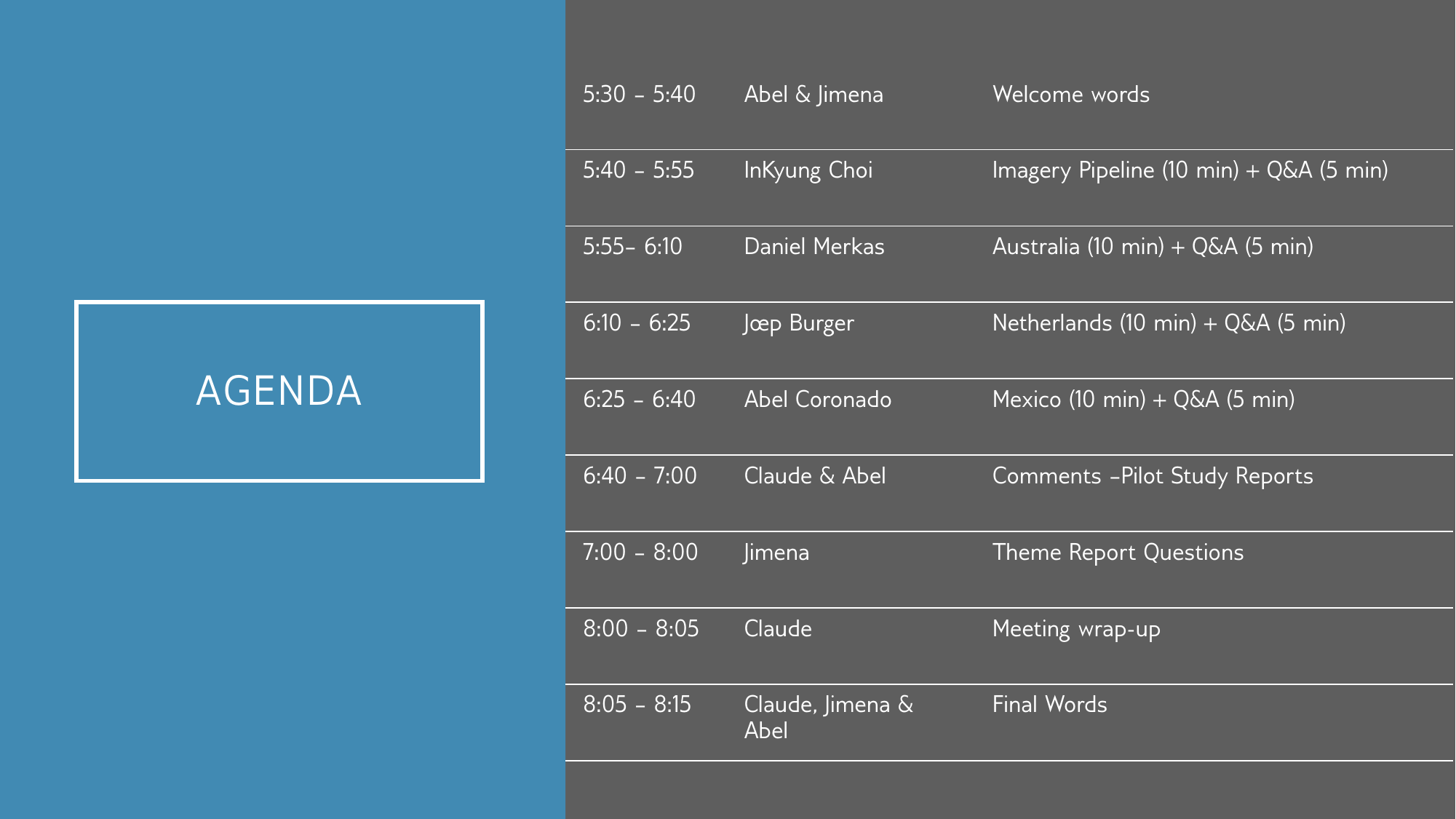

| 5:30 – 5:40 | Abel & Jimena | Welcome words |
| --- | --- | --- |
| 5:40 – 5:55 | InKyung Choi | Imagery Pipeline (10 min) + Q&A (5 min) |
| 5:55– 6:10 | Daniel Merkas | Australia (10 min) + Q&A (5 min) |
| 6:10 – 6:25 | Joep Burger | Netherlands (10 min) + Q&A (5 min) |
| 6:25 – 6:40 | Abel Coronado | Mexico (10 min) + Q&A (5 min) |
| 6:40 – 7:00 | Claude & Abel | Comments –Pilot Study Reports |
| 7:00 – 8:00 | Jimena | Theme Report Questions |
| 8:00 – 8:05 | Claude | Meeting wrap-up |
| 8:05 – 8:15 | Claude, Jimena & Abel | Final Words |
# Agenda